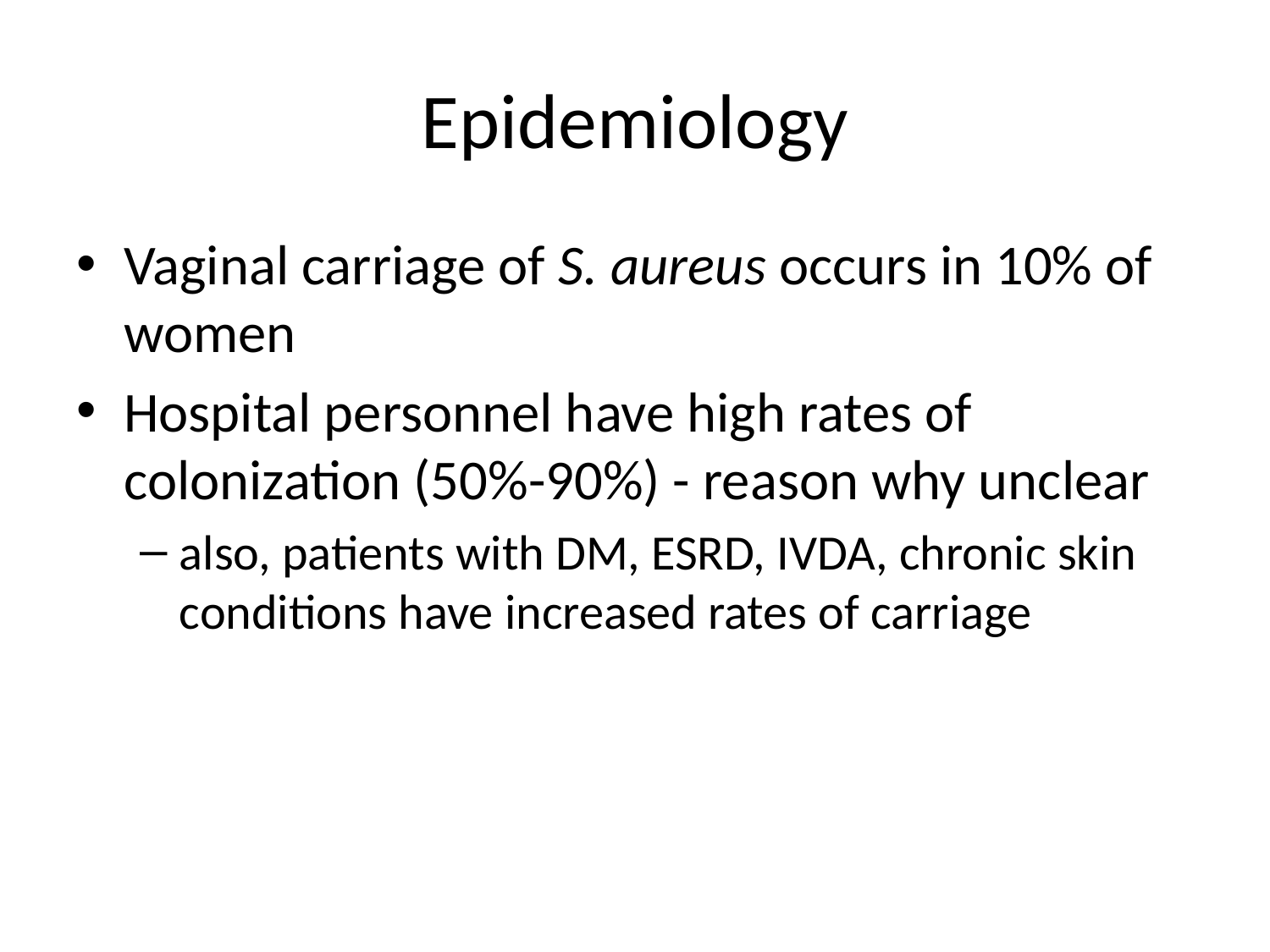

# Epidemiology
Vaginal carriage of S. aureus occurs in 10% of women
Hospital personnel have high rates of colonization (50%-90%) - reason why unclear
also, patients with DM, ESRD, IVDA, chronic skin conditions have increased rates of carriage